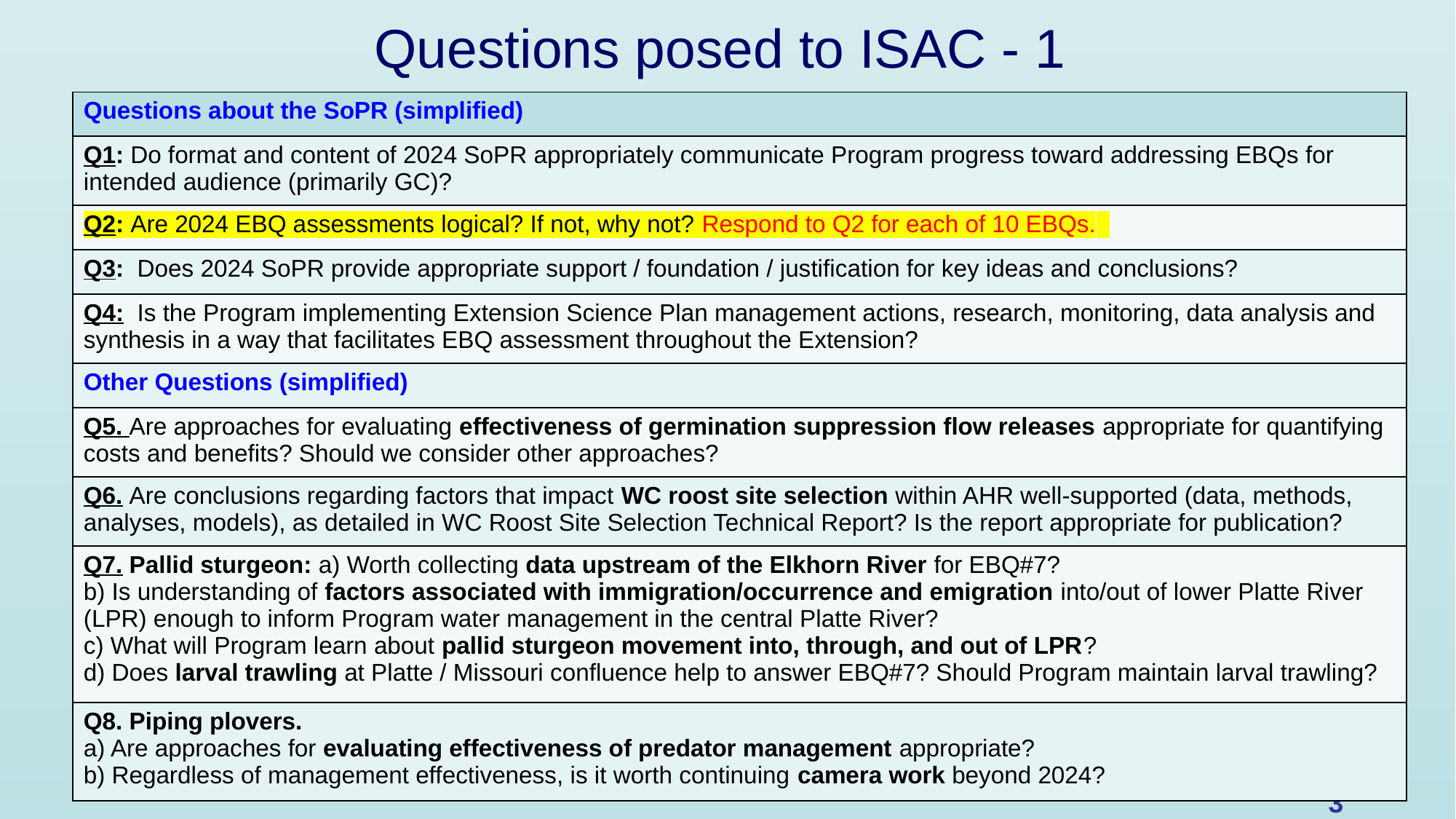

# Questions posed to ISAC - 1
| Questions about the SoPR (simplified) |
| --- |
| Q1: Do format and content of 2024 SoPR appropriately communicate Program progress toward addressing EBQs for intended audience (primarily GC)? |
| Q2: Are 2024 EBQ assessments logical? If not, why not? Respond to Q2 for each of 10 EBQs. |
| Q3: Does 2024 SoPR provide appropriate support / foundation / justification for key ideas and conclusions? |
| Q4: Is the Program implementing Extension Science Plan management actions, research, monitoring, data analysis and synthesis in a way that facilitates EBQ assessment throughout the Extension? |
| Other Questions (simplified) |
| Q5. Are approaches for evaluating effectiveness of germination suppression flow releases appropriate for quantifying costs and benefits? Should we consider other approaches? |
| Q6. Are conclusions regarding factors that impact WC roost site selection within AHR well-supported (data, methods, analyses, models), as detailed in WC Roost Site Selection Technical Report? Is the report appropriate for publication? |
| Q7. Pallid sturgeon: a) Worth collecting data upstream of the Elkhorn River for EBQ#7? b) Is understanding of factors associated with immigration/occurrence and emigration into/out of lower Platte River (LPR) enough to inform Program water management in the central Platte River? c) What will Program learn about pallid sturgeon movement into, through, and out of LPR? d) Does larval trawling at Platte / Missouri confluence help to answer EBQ#7? Should Program maintain larval trawling? |
| Q8. Piping plovers. a) Are approaches for evaluating effectiveness of predator management appropriate? b) Regardless of management effectiveness, is it worth continuing camera work beyond 2024? |